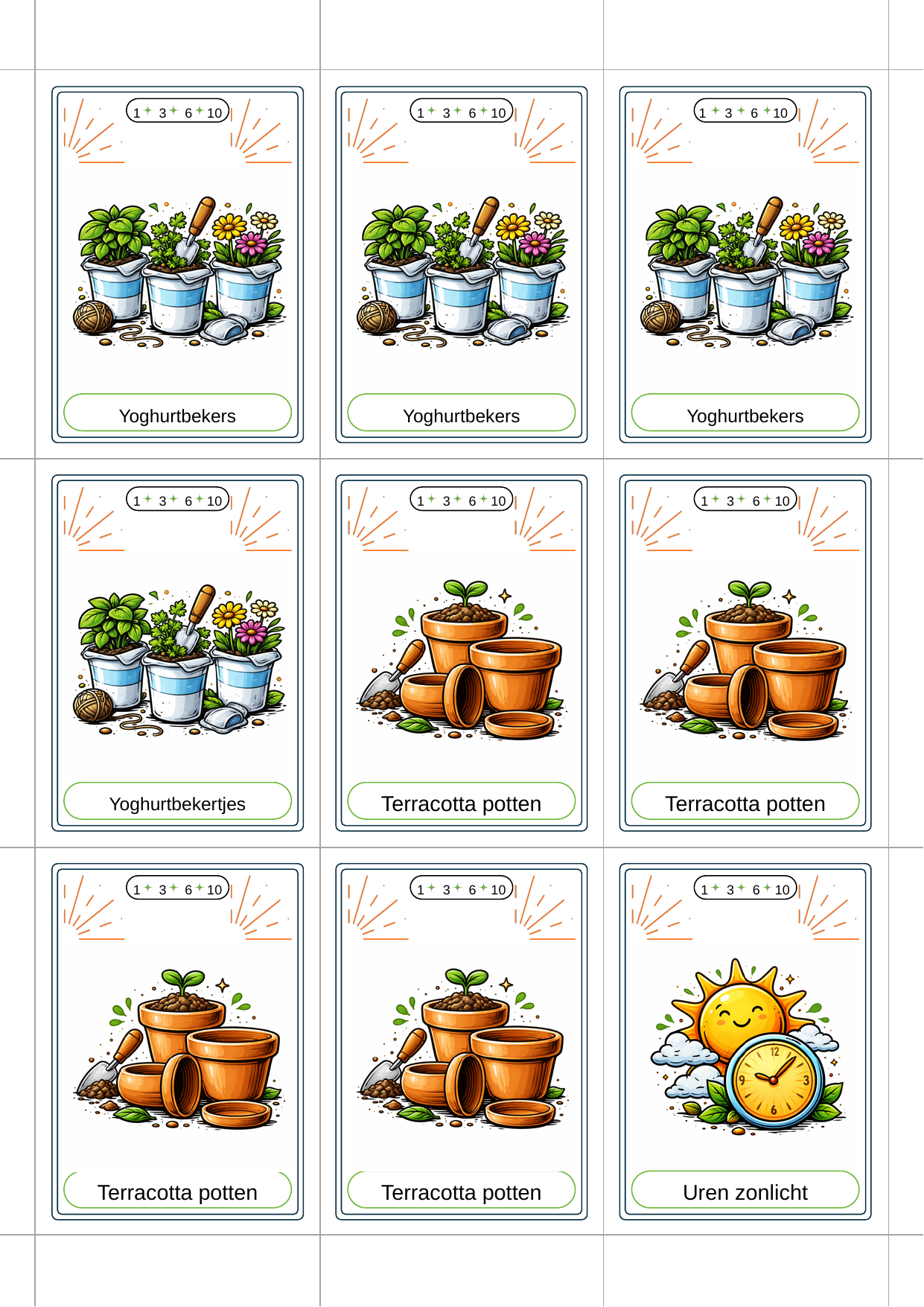

1     3     6    10

1     3     6    10

1     3     6    10

Yoghurtbekers
Yoghurtbekers
Yoghurtbekers

1     3     6    10

1     3     6    10

1     3     6    10

Terracotta potten
Terracotta potten
Yoghurtbekertjes

1     3     6    10

1     3     6    10

1     3     6    10

Terracotta potten
Terracotta potten
Uren zonlicht